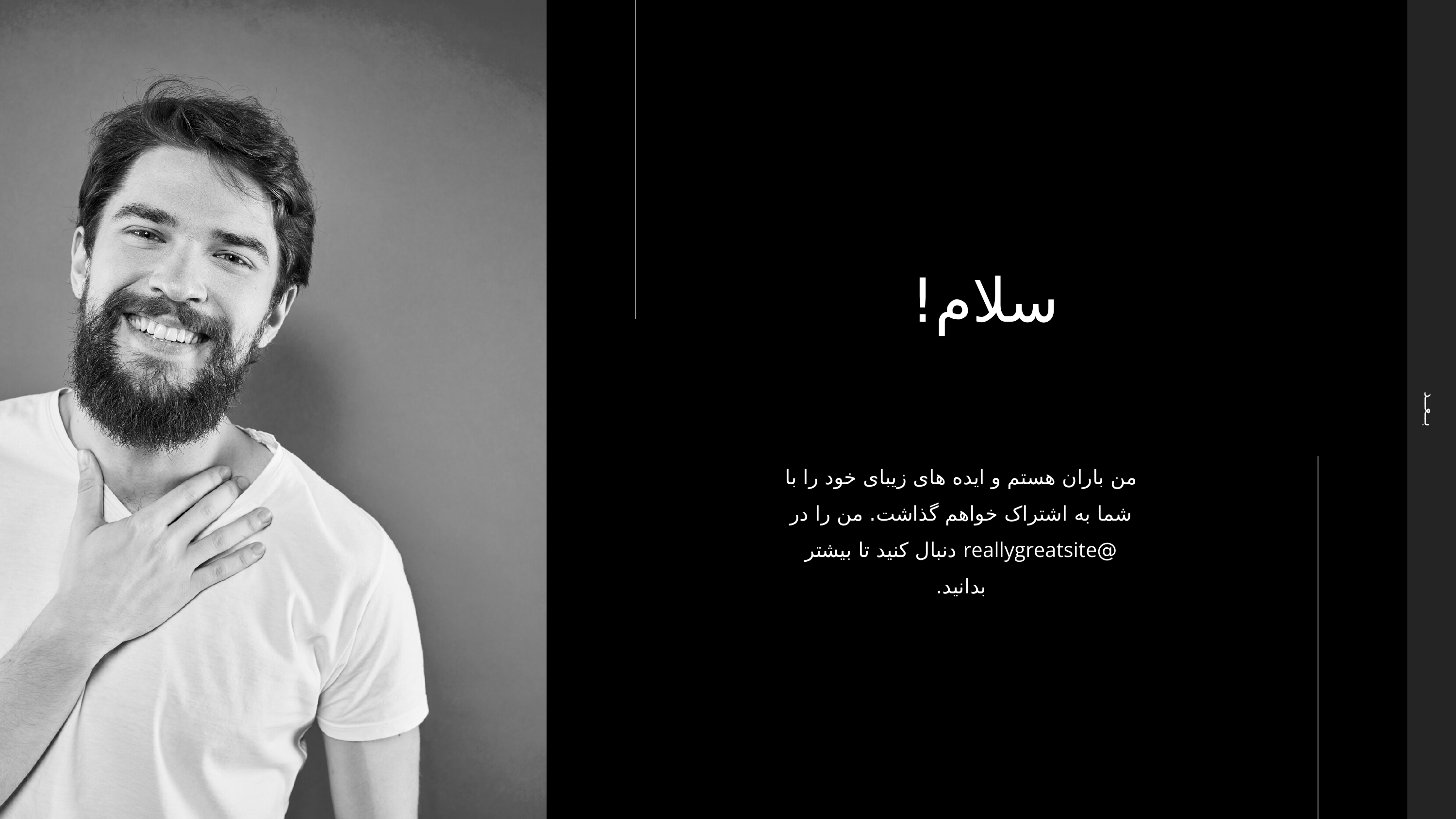

سلام!
بعد
من باران هستم و ایده های زیبای خود را با شما به اشتراک خواهم گذاشت. من را در @reallygreatsite دنبال کنید تا بیشتر بدانید.